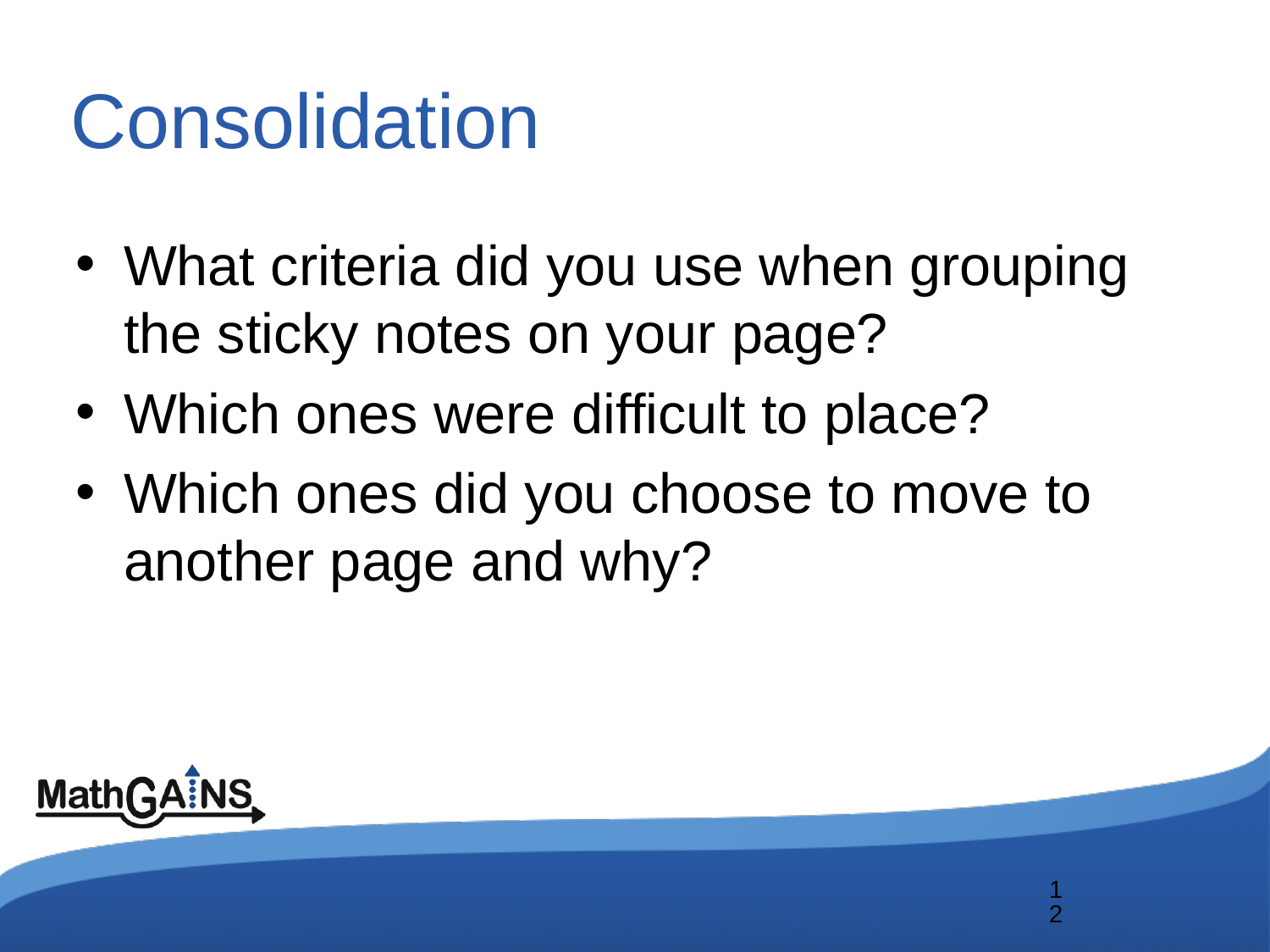

# Consolidation
What criteria did you use when grouping the sticky notes on your page?
Which ones were difficult to place?
Which ones did you choose to move to another page and why?
12